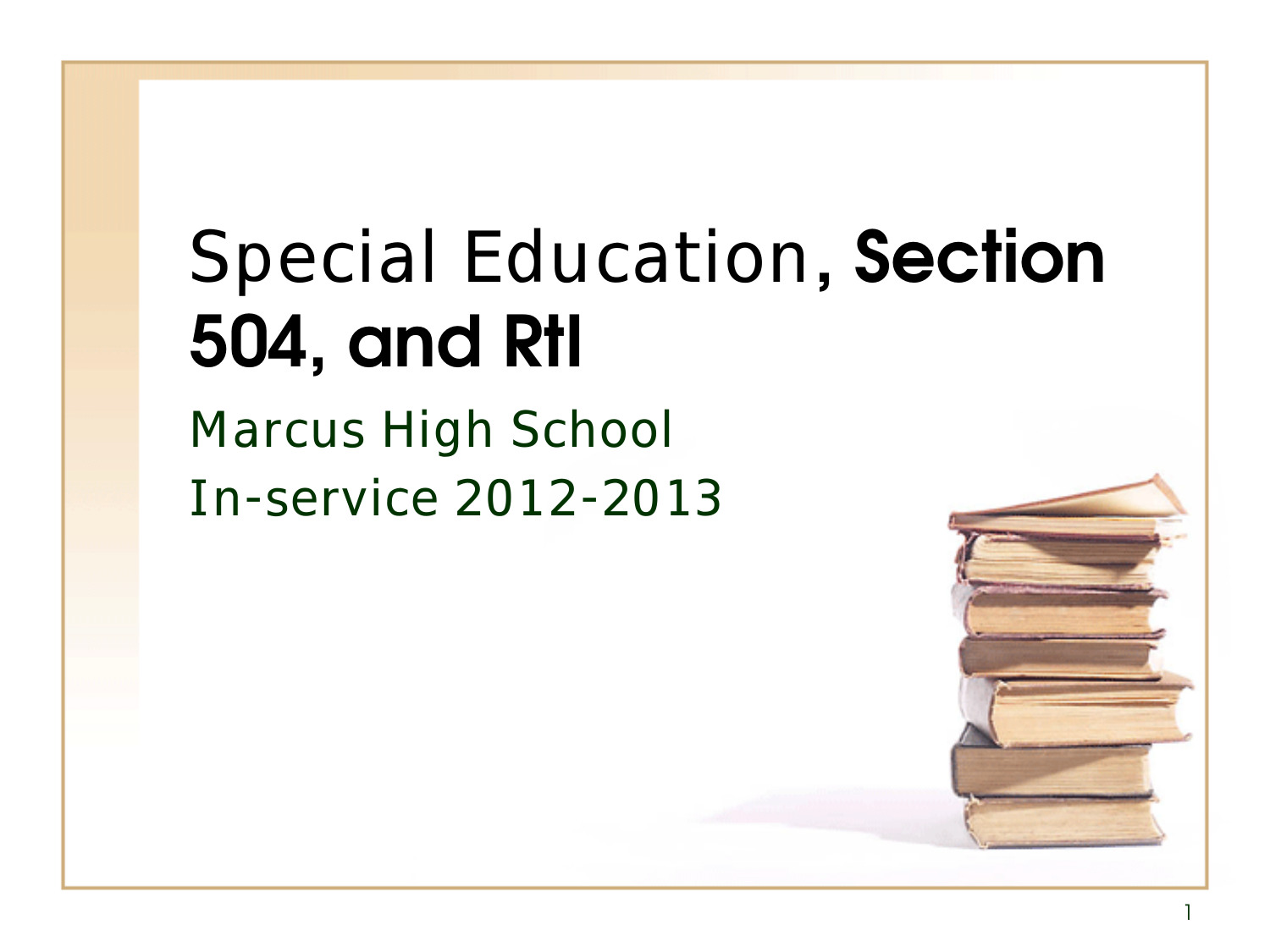

# Special Education, Section 504, and RtI
Marcus High School
In-service 2012-2013
1